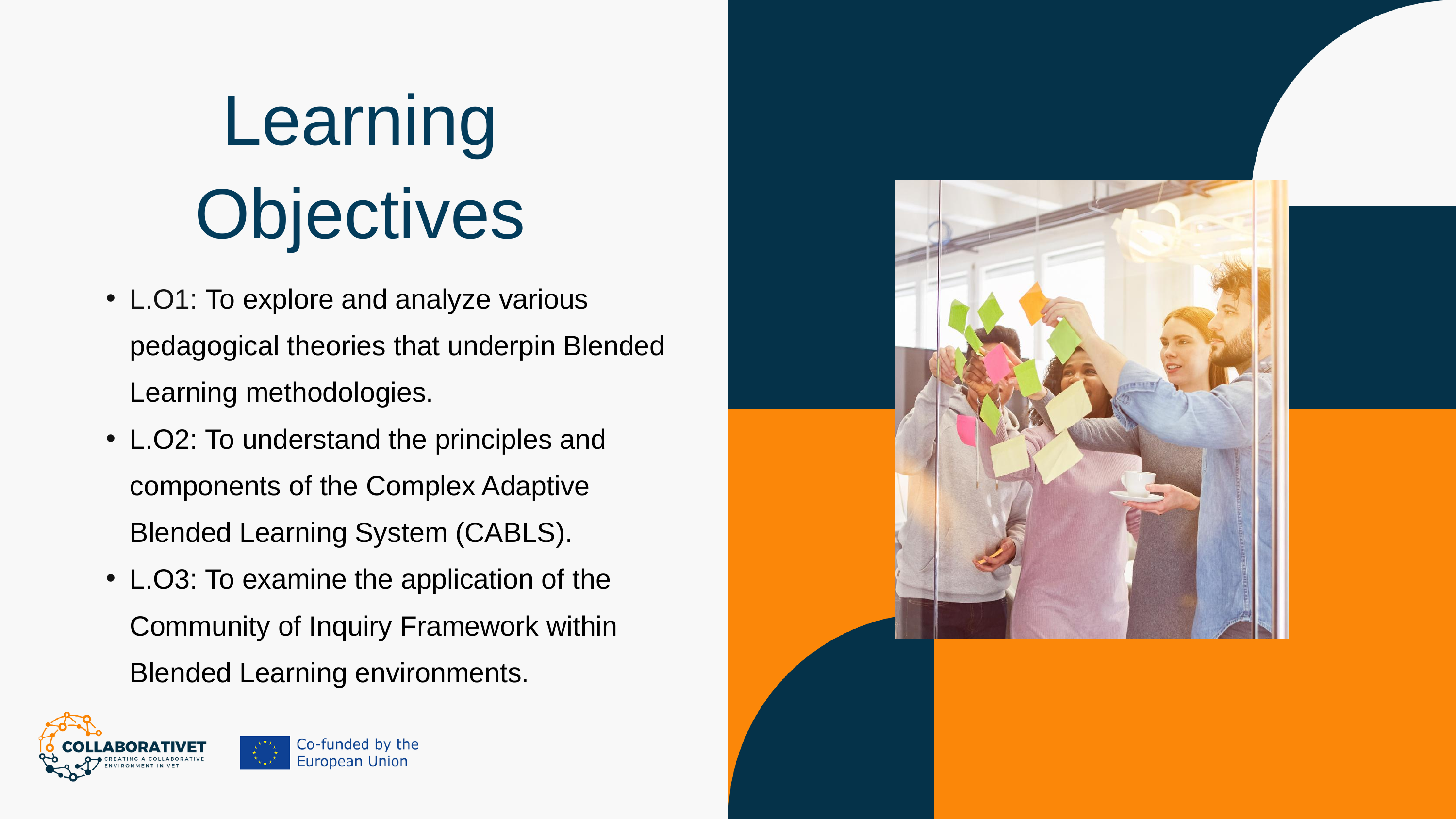

Learning Objectives

L.O1: To explore and analyze various pedagogical theories that underpin Blended Learning methodologies.
L.O2: To understand the principles and components of the Complex Adaptive Blended Learning System (CABLS).
L.O3: To examine the application of the Community of Inquiry Framework within Blended Learning environments.